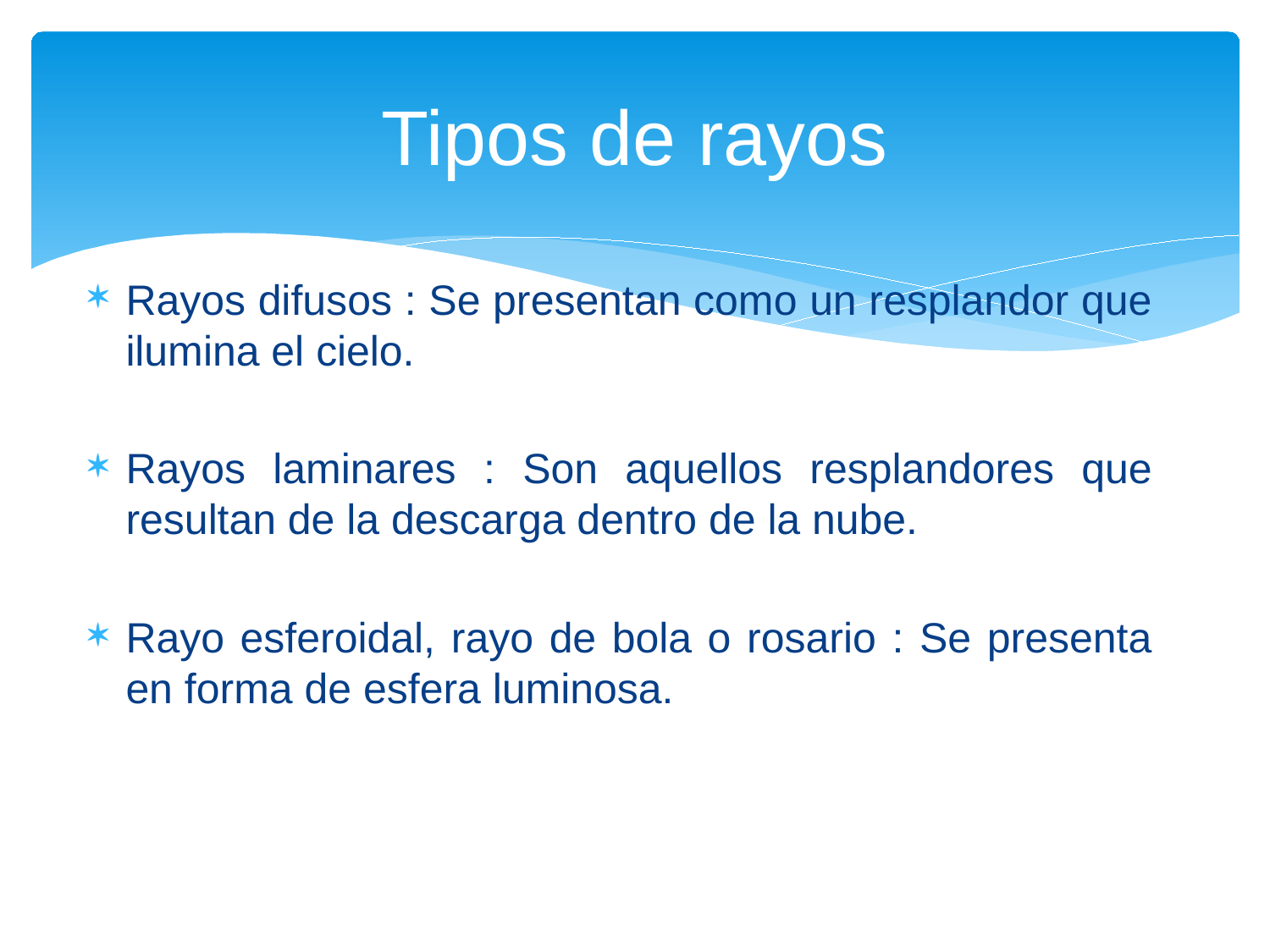

# Tipos de rayos
Rayos difusos : Se presentan como un resplandor que ilumina el cielo.

Rayos laminares : Son aquellos resplandores que resultan de la descarga dentro de la nube.

Rayo esferoidal, rayo de bola o rosario : Se presenta en forma de esfera luminosa.